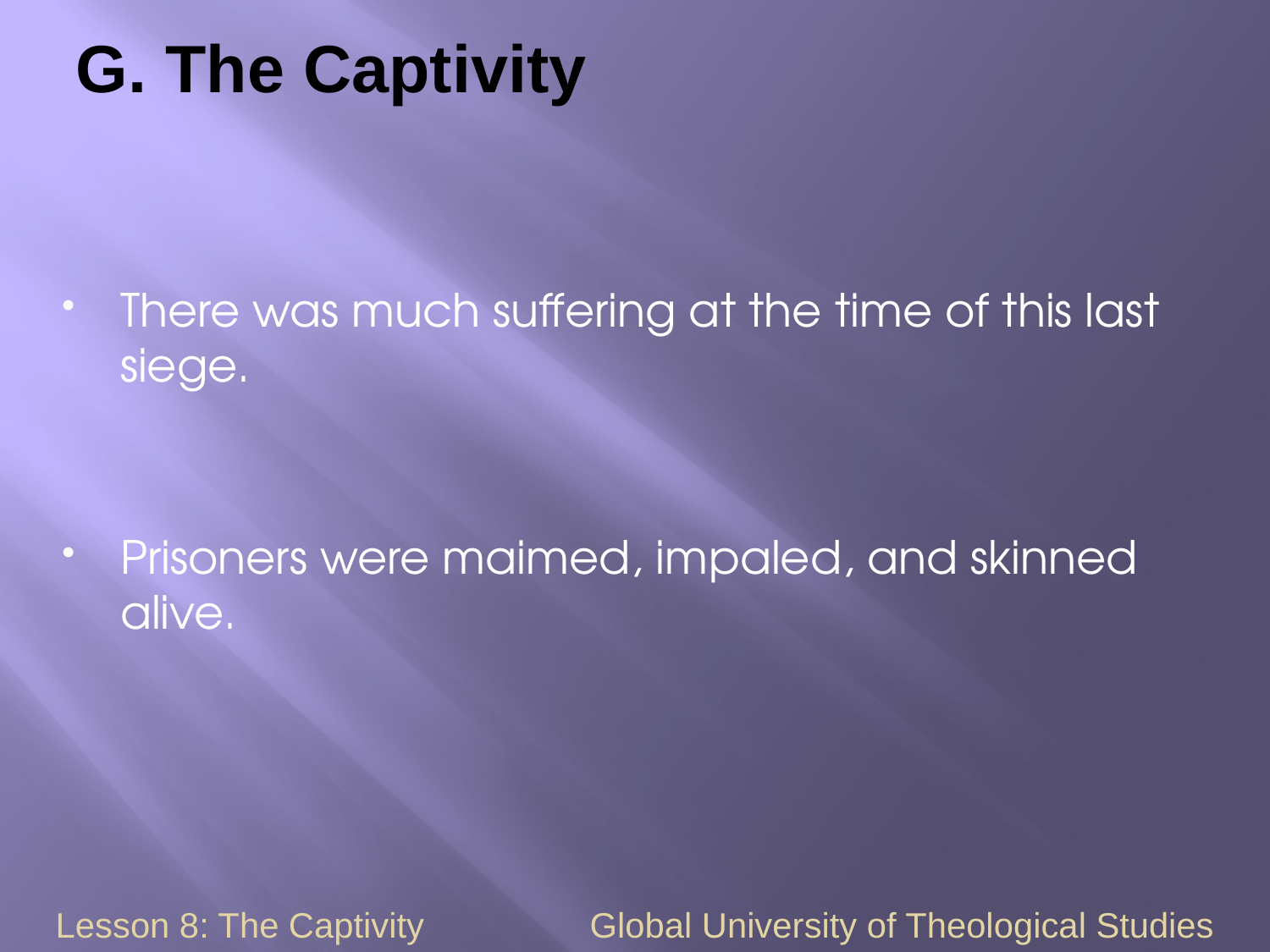

# G. The Captivity
There was much suffering at the time of this last siege.

Prisoners were maimed, impaled, and skinned alive.
Lesson 8: The Captivity                 Global University of Theological Studies